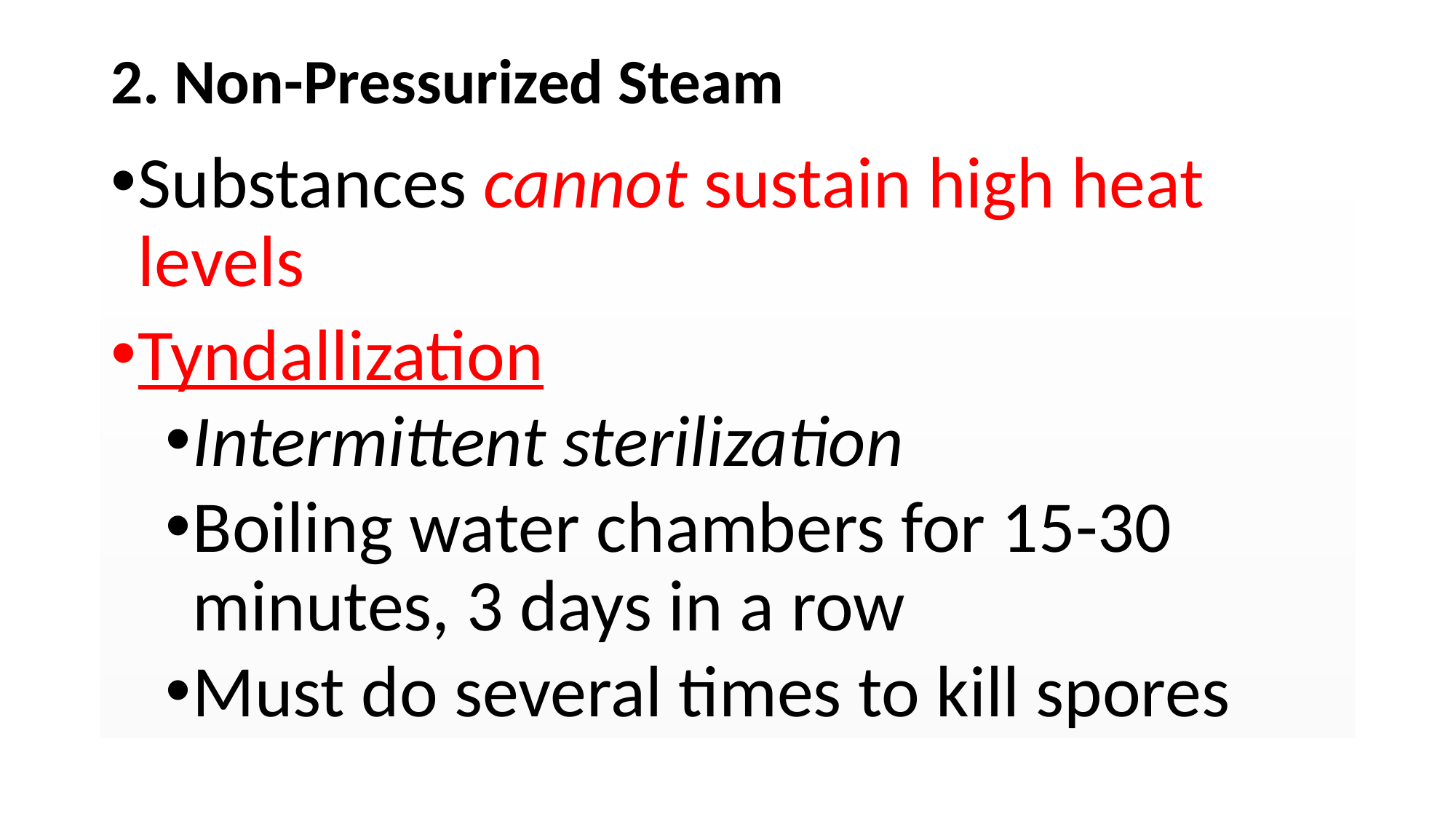

# 2. Non-Pressurized Steam
Substances cannot sustain high heat levels
Tyndallization
Intermittent sterilization
Boiling water chambers for 15-30 minutes, 3 days in a row
Must do several times to kill spores